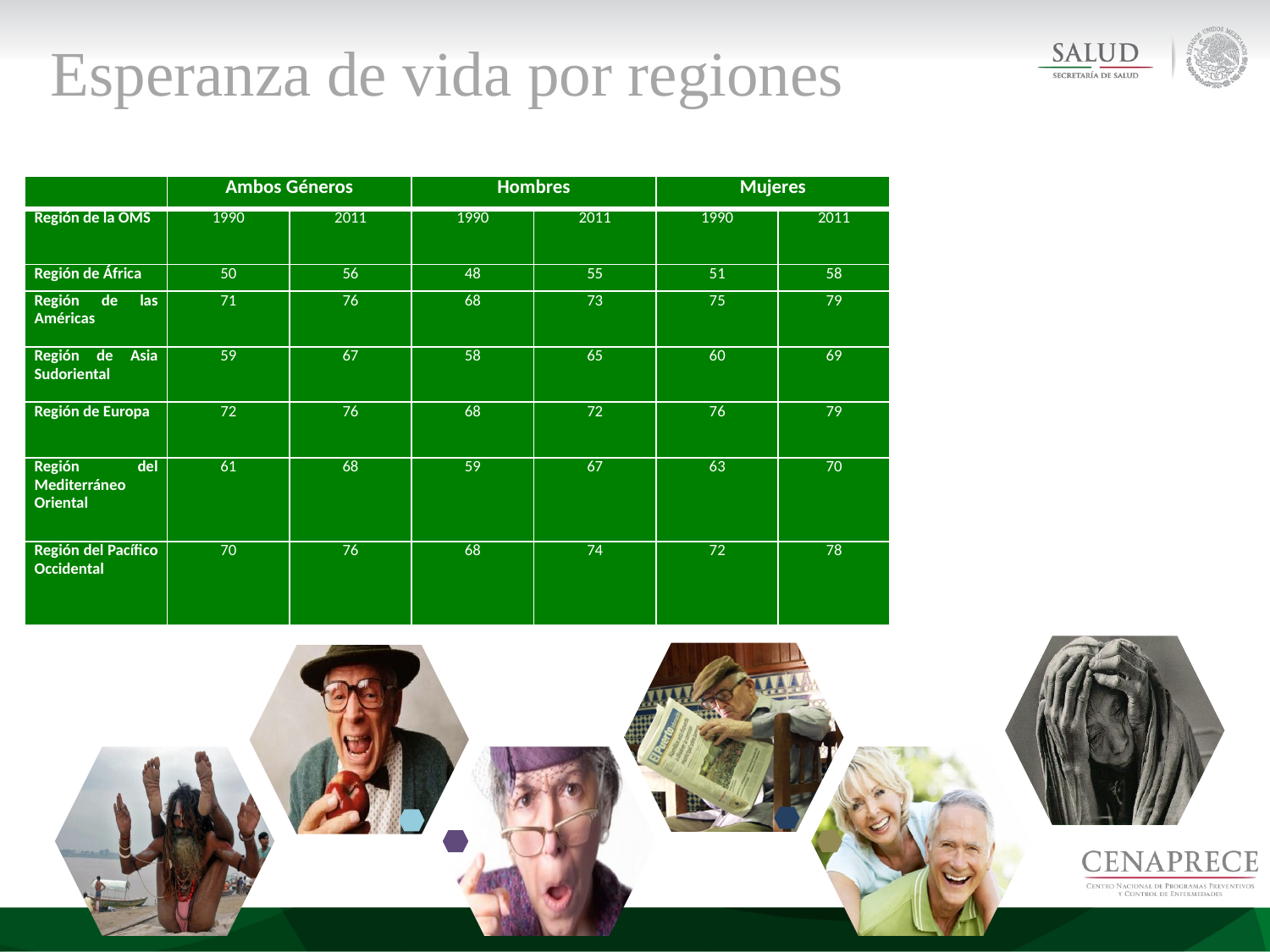

Esperanza de vida por regiones
|  | Ambos Géneros |  | Hombres |  | Mujeres |  |
| --- | --- | --- | --- | --- | --- | --- |
| Región de la OMS | 1990 | 2011 | 1990 | 2011 | 1990 | 2011 |
| Región de África | 50 | 56 | 48 | 55 | 51 | 58 |
| Región de las Américas | 71 | 76 | 68 | 73 | 75 | 79 |
| Región de Asia Sudoriental | 59 | 67 | 58 | 65 | 60 | 69 |
| Región de Europa | 72 | 76 | 68 | 72 | 76 | 79 |
| Región del Mediterráneo Oriental | 61 | 68 | 59 | 67 | 63 | 70 |
| Región del Pacífico Occidental | 70 | 76 | 68 | 74 | 72 | 78 |